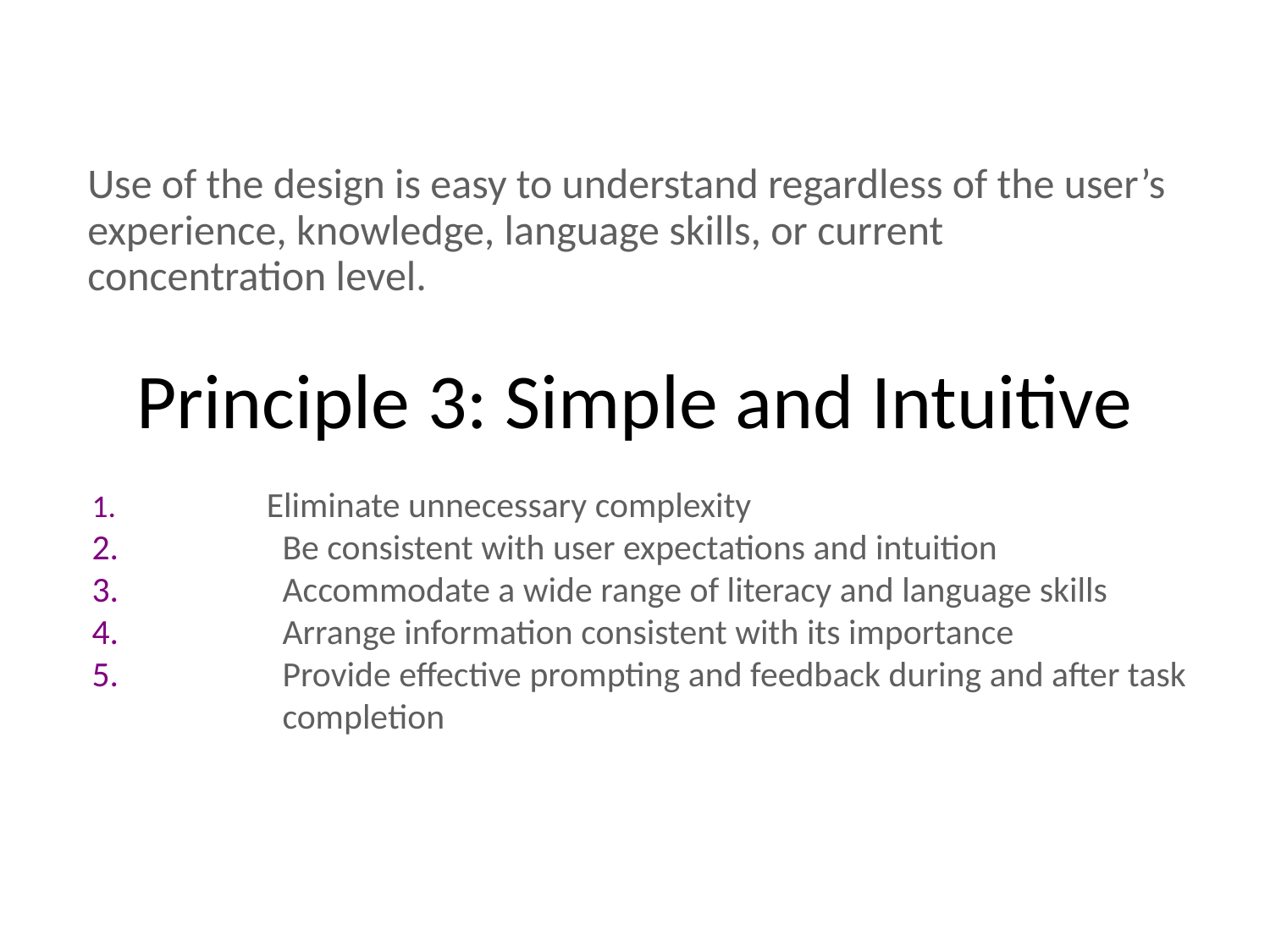

Use of the design is easy to understand regardless of the user’s experience, knowledge, language skills, or current concentration level.
# Principle 3: Simple and Intuitive
	Eliminate unnecessary complexity
	Be consistent with user expectations and intuition
	Accommodate a wide range of literacy and language skills
	Arrange information consistent with its importance
	Provide effective prompting and feedback during and after task 	completion